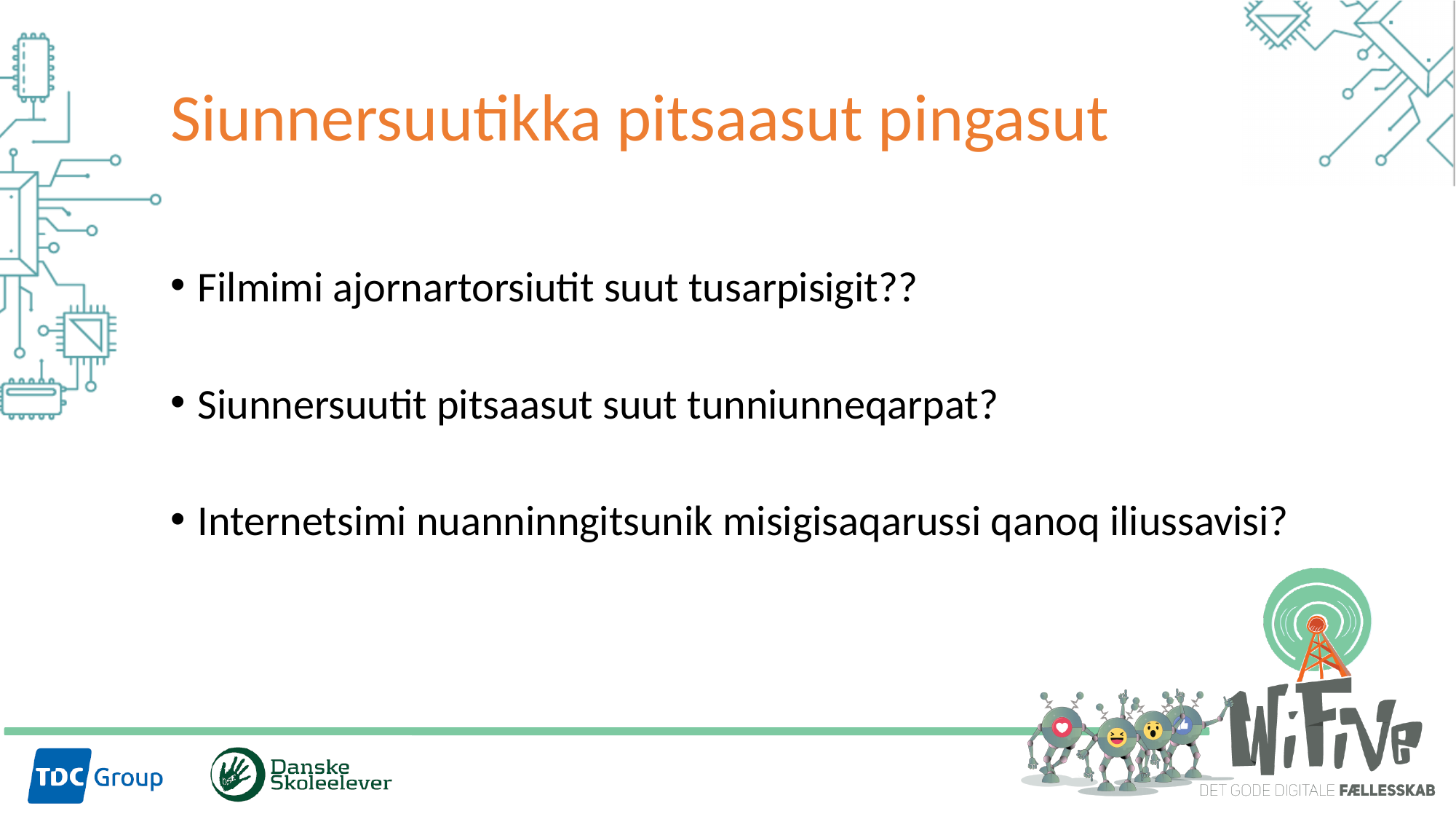

# Siunnersuutikka pitsaasut pingasut
Filmimi ajornartorsiutit suut tusarpisigit??
Siunnersuutit pitsaasut suut tunniunneqarpat?
Internetsimi nuanninngitsunik misigisaqarussi qanoq iliussavisi?